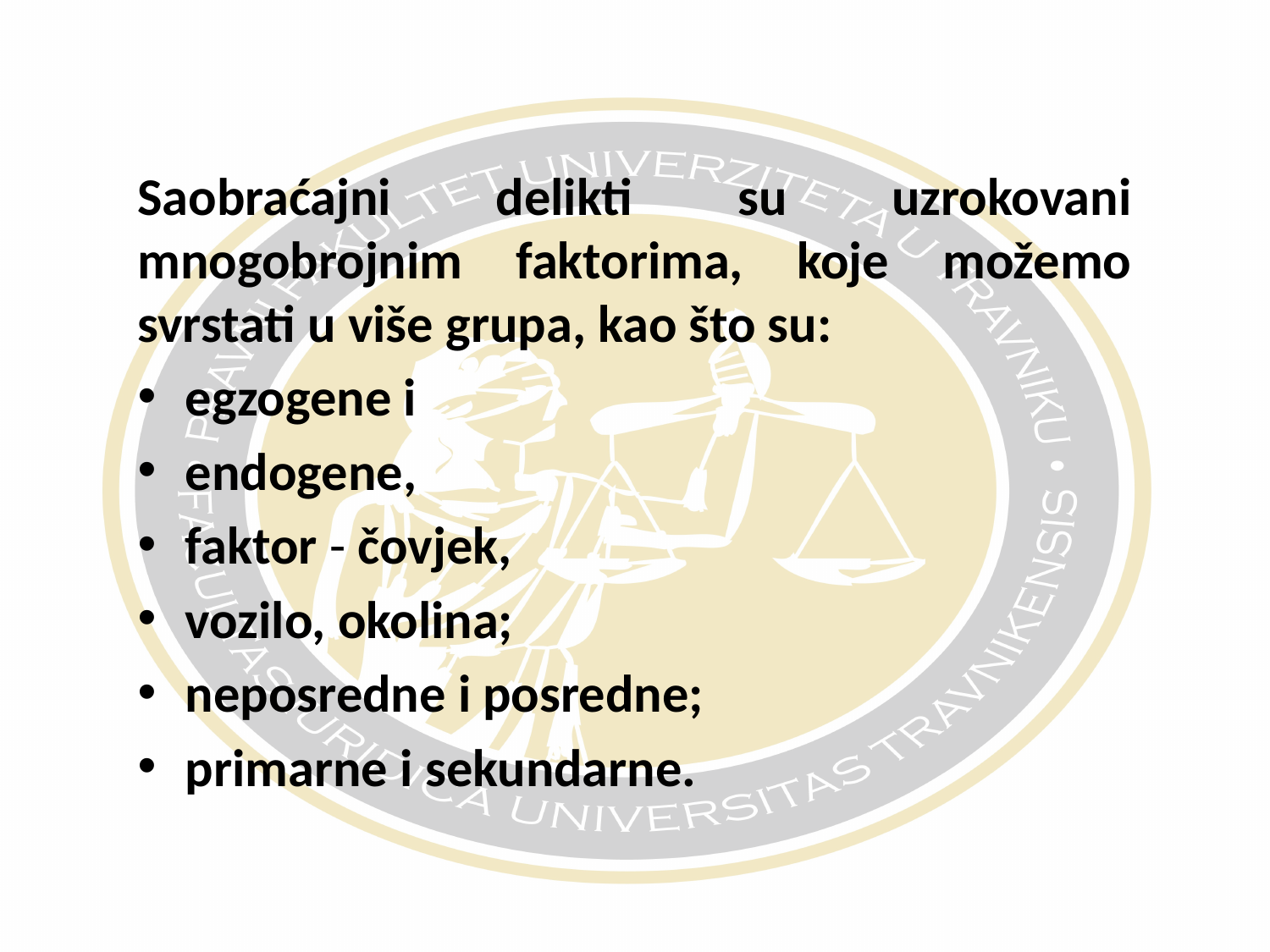

#
Saobraćajni delikti su uzrokovani mnogobrojnim faktorima, koje možemo svrstati u više grupa, kao što su:
egzogene i
endogene,
faktor - čovjek,
vozilo, okolina;
neposredne i posredne;
primarne i sekundarne.